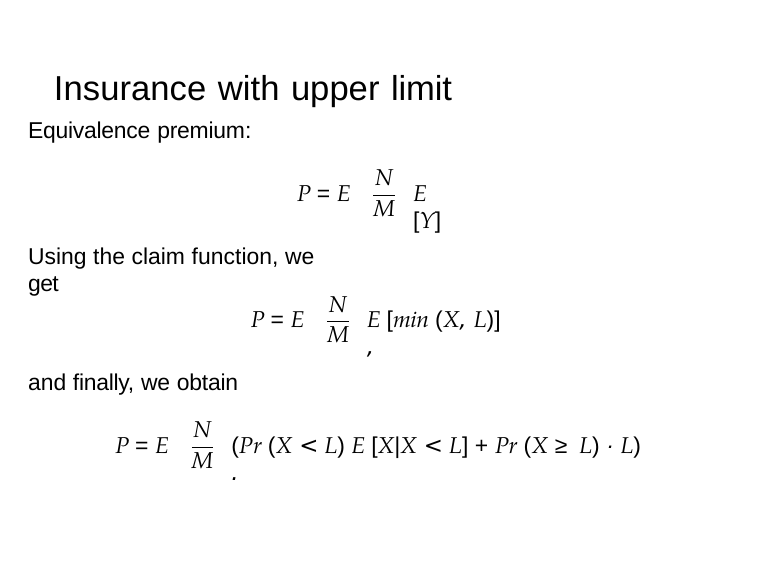

# Insurance with upper limit
Equivalence premium:

N
P = E
E [Y]
M

Using the claim function, we get

N
P = E
E [min (X, L)] ,
M

and finally, we obtain

N
P = E
(Pr (X < L) E [X|X < L] + Pr (X ≥ L) · L) .
M